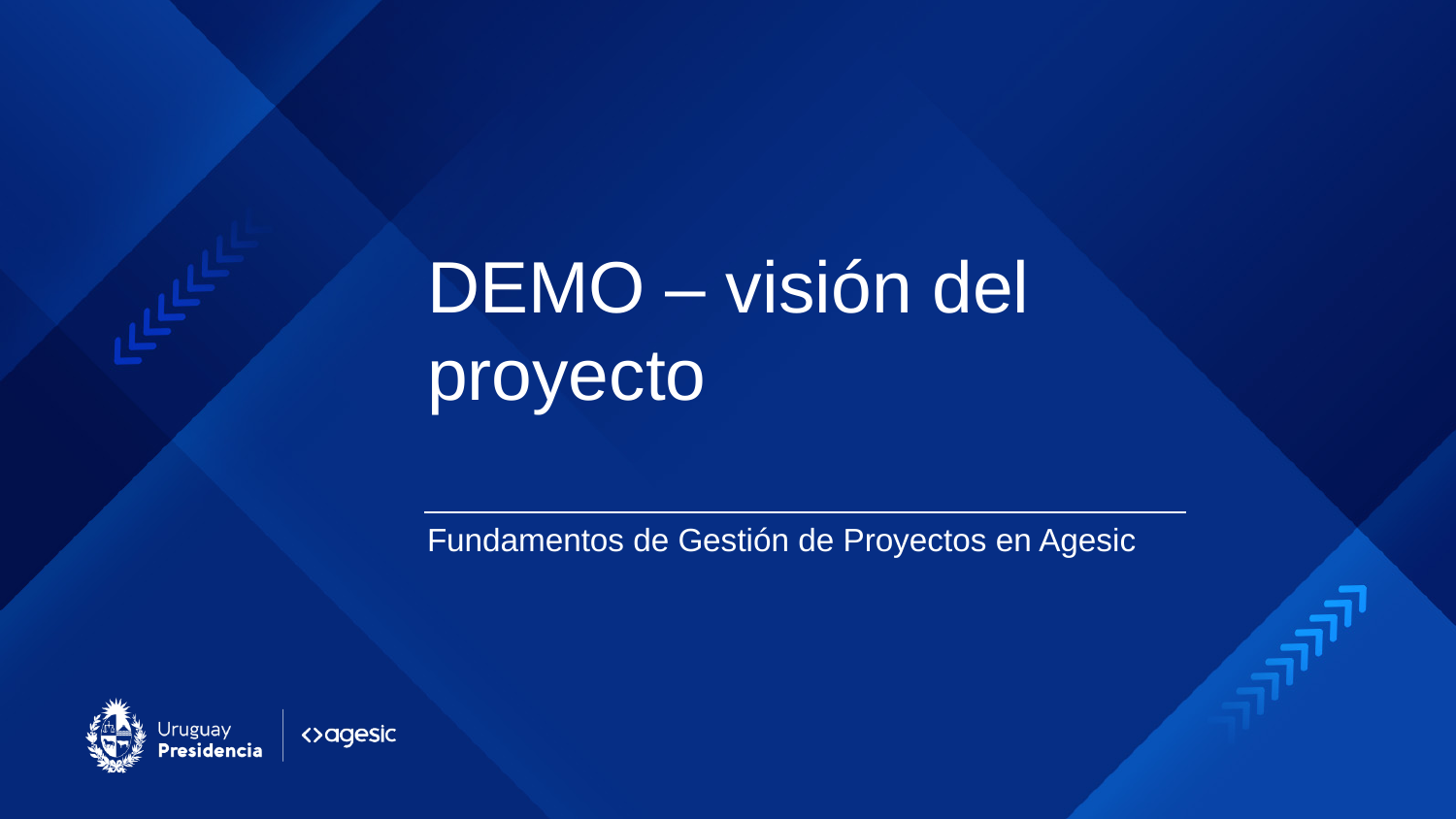

DEMO – visión del proyecto
Fundamentos de Gestión de Proyectos en Agesic